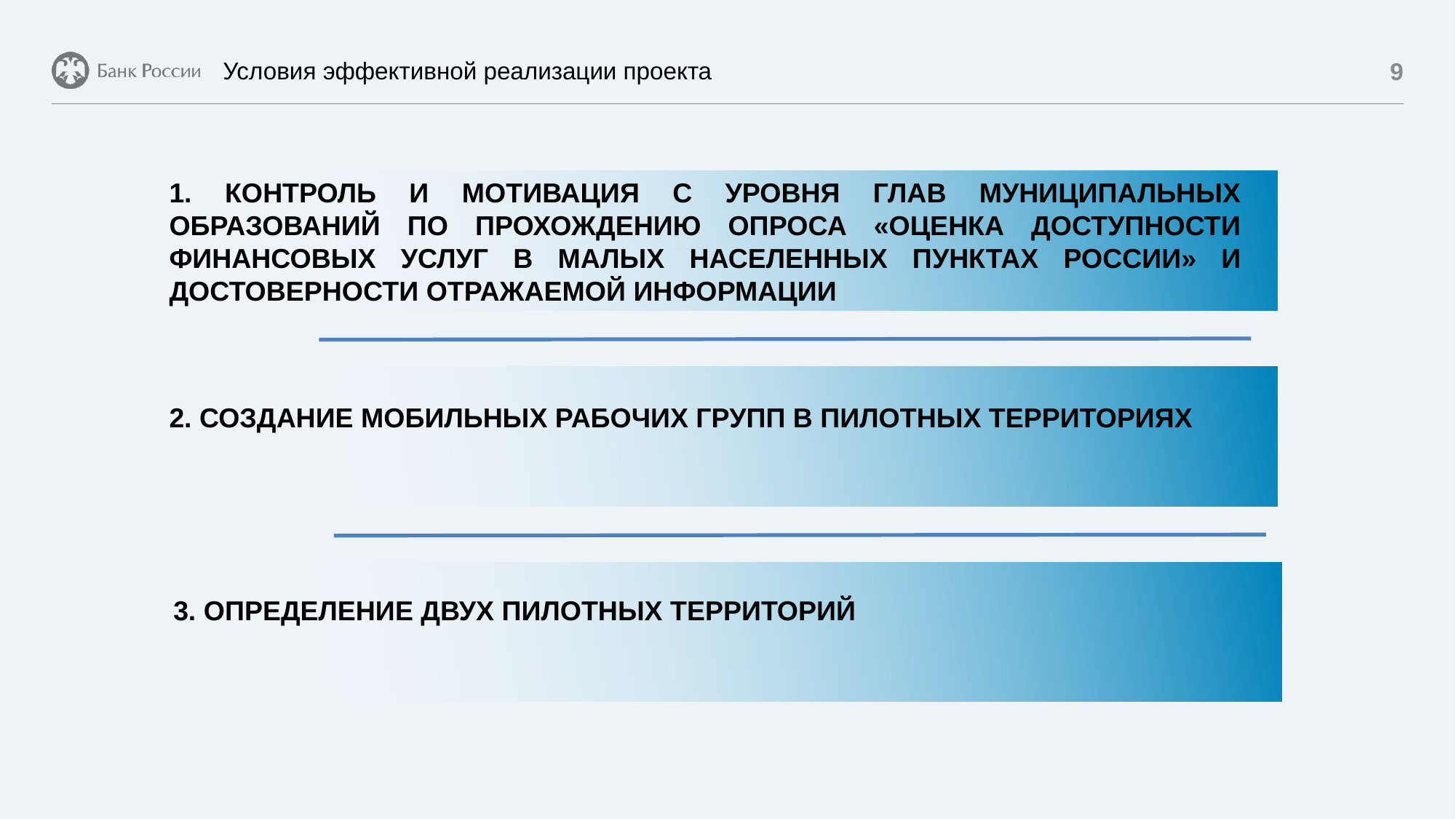

Условия эффективной реализации проекта
9
1. КОНТРОЛЬ И МОТИВАЦИЯ С УРОВНЯ ГЛАВ МУНИЦИПАЛЬНЫХ ОБРАЗОВАНИЙ ПО ПРОХОЖДЕНИЮ ОПРОСА «ОЦЕНКА ДОСТУПНОСТИ ФИНАНСОВЫХ УСЛУГ В МАЛЫХ НАСЕЛЕННЫХ ПУНКТАХ РОССИИ» И ДОСТОВЕРНОСТИ ОТРАЖАЕМОЙ ИНФОРМАЦИИ

2. СОЗДАНИЕ МОБИЛЬНЫХ РАБОЧИХ ГРУПП В ПИЛОТНЫХ ТЕРРИТОРИЯХ

    3. ОПРЕДЕЛЕНИЕ ДВУХ ПИЛОТНЫХ ТЕРРИТОРИЙ